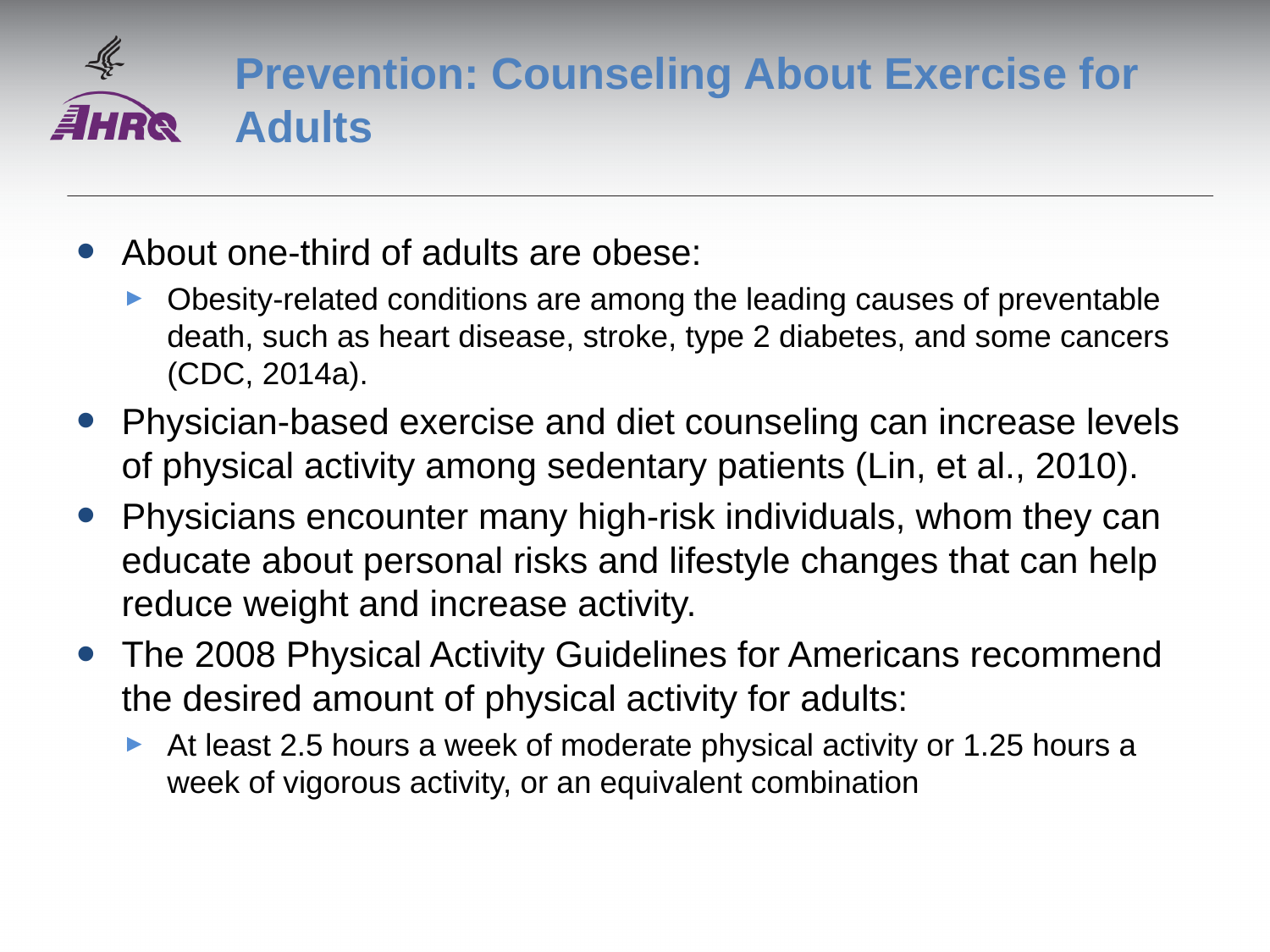

# Prevention: Counseling About Exercise for Adults
About one-third of adults are obese:
Obesity-related conditions are among the leading causes of preventable death, such as heart disease, stroke, type 2 diabetes, and some cancers (CDC, 2014a).
Physician-based exercise and diet counseling can increase levels of physical activity among sedentary patients (Lin, et al., 2010).
Physicians encounter many high-risk individuals, whom they can educate about personal risks and lifestyle changes that can help reduce weight and increase activity.
The 2008 Physical Activity Guidelines for Americans recommend the desired amount of physical activity for adults:
At least 2.5 hours a week of moderate physical activity or 1.25 hours a week of vigorous activity, or an equivalent combination